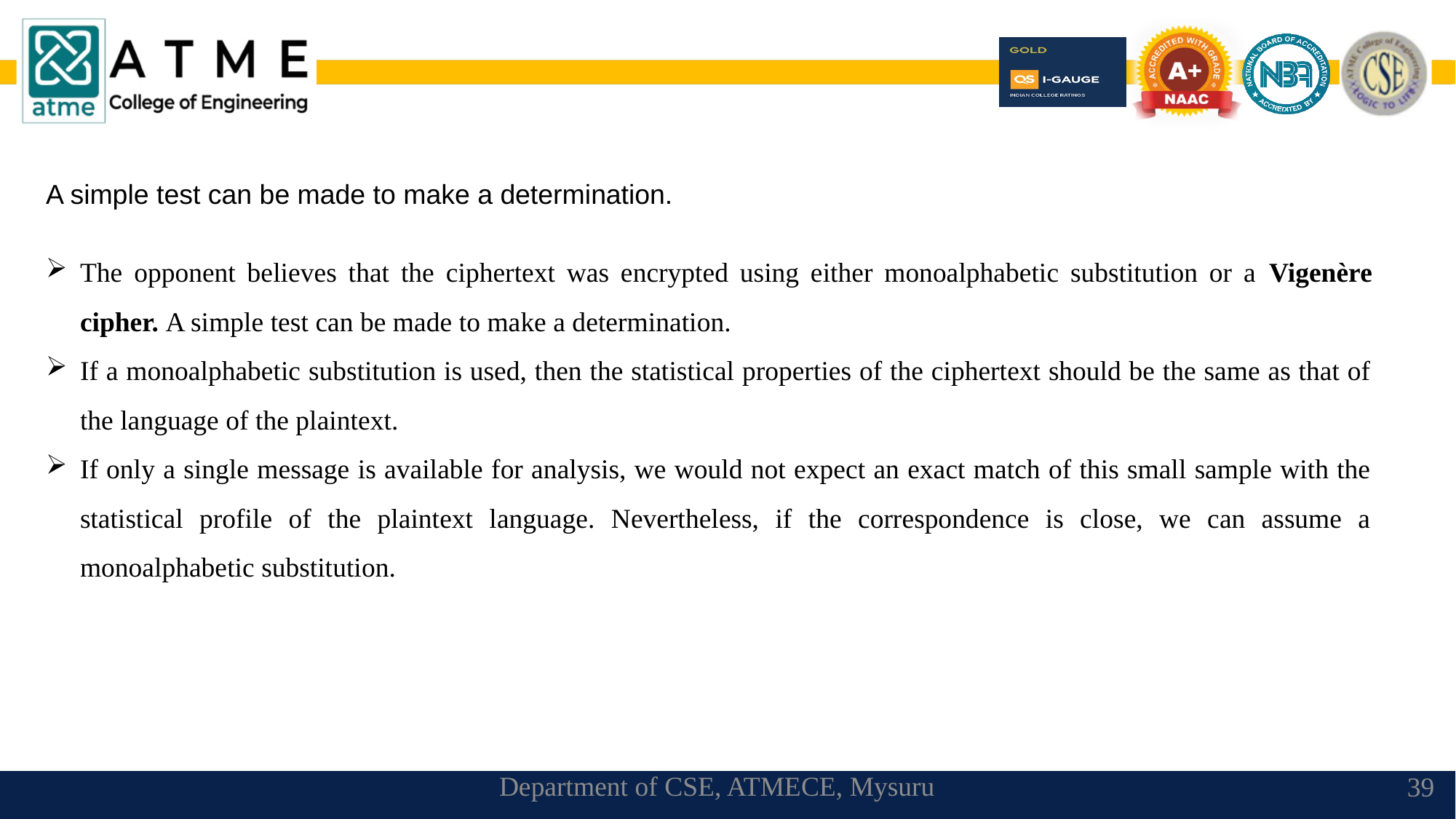

A simple test can be made to make a determination.
The opponent believes that the ciphertext was encrypted using either monoalphabetic substitution or a Vigenère cipher. A simple test can be made to make a determination.
If a monoalphabetic substitution is used, then the statistical properties of the ciphertext should be the same as that of the language of the plaintext.
If only a single message is available for analysis, we would not expect an exact match of this small sample with the statistical profile of the plaintext language. Nevertheless, if the correspondence is close, we can assume a monoalphabetic substitution.
Department of CSE, ATMECE, Mysuru
39